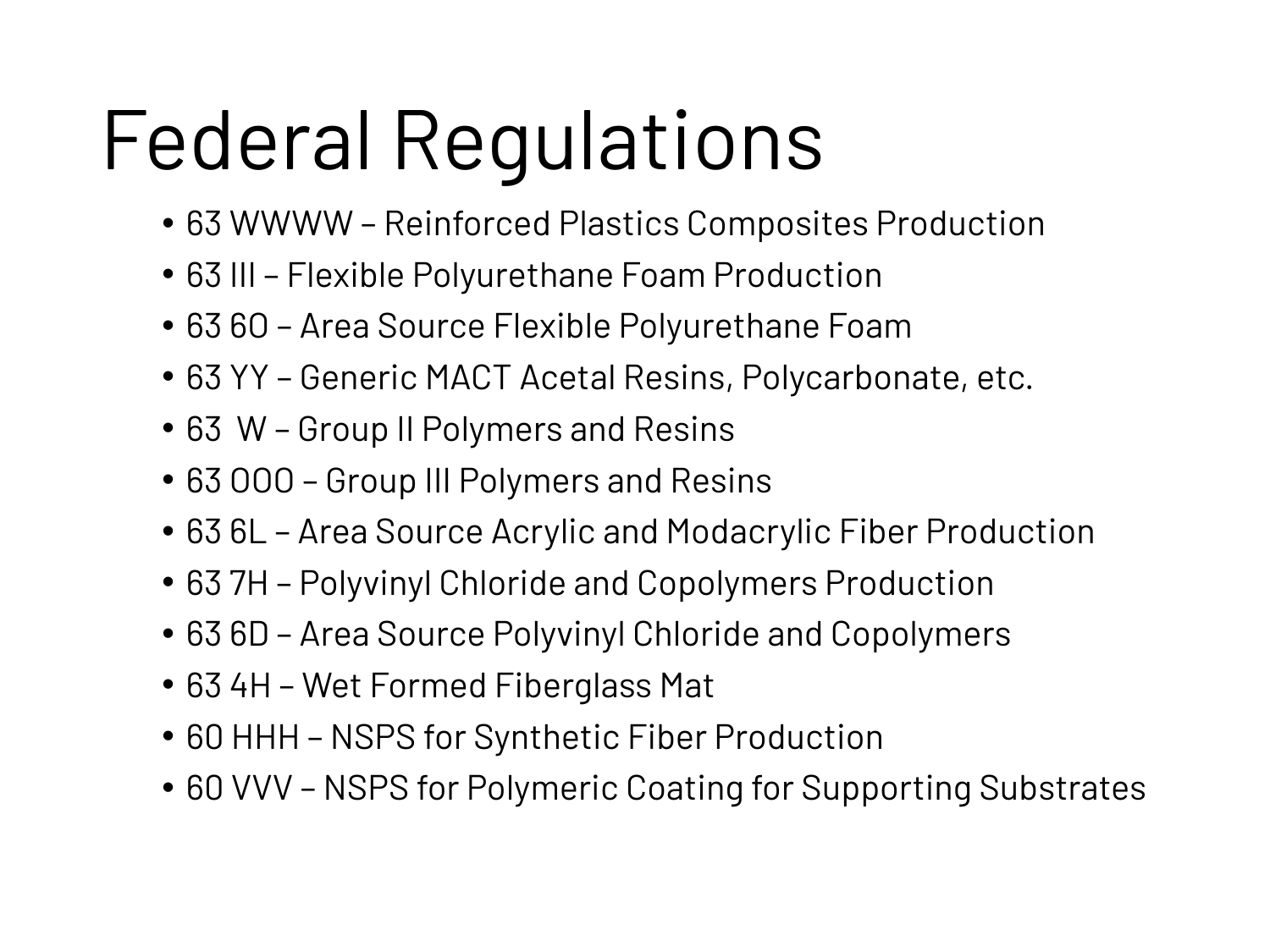

# Federal Regulations
63 WWWW – Reinforced Plastics Composites Production
63 III – Flexible Polyurethane Foam Production
63 6O – Area Source Flexible Polyurethane Foam
63 YY – Generic MACT Acetal Resins, Polycarbonate, etc.
63  W – Group II Polymers and Resins
63 OOO – Group III Polymers and Resins
63 6L – Area Source Acrylic and Modacrylic Fiber Production
63 7H – Polyvinyl Chloride and Copolymers Production
63 6D – Area Source Polyvinyl Chloride and Copolymers
63 4H – Wet Formed Fiberglass Mat
60 HHH – NSPS for Synthetic Fiber Production
60 VVV – NSPS for Polymeric Coating for Supporting Substrates